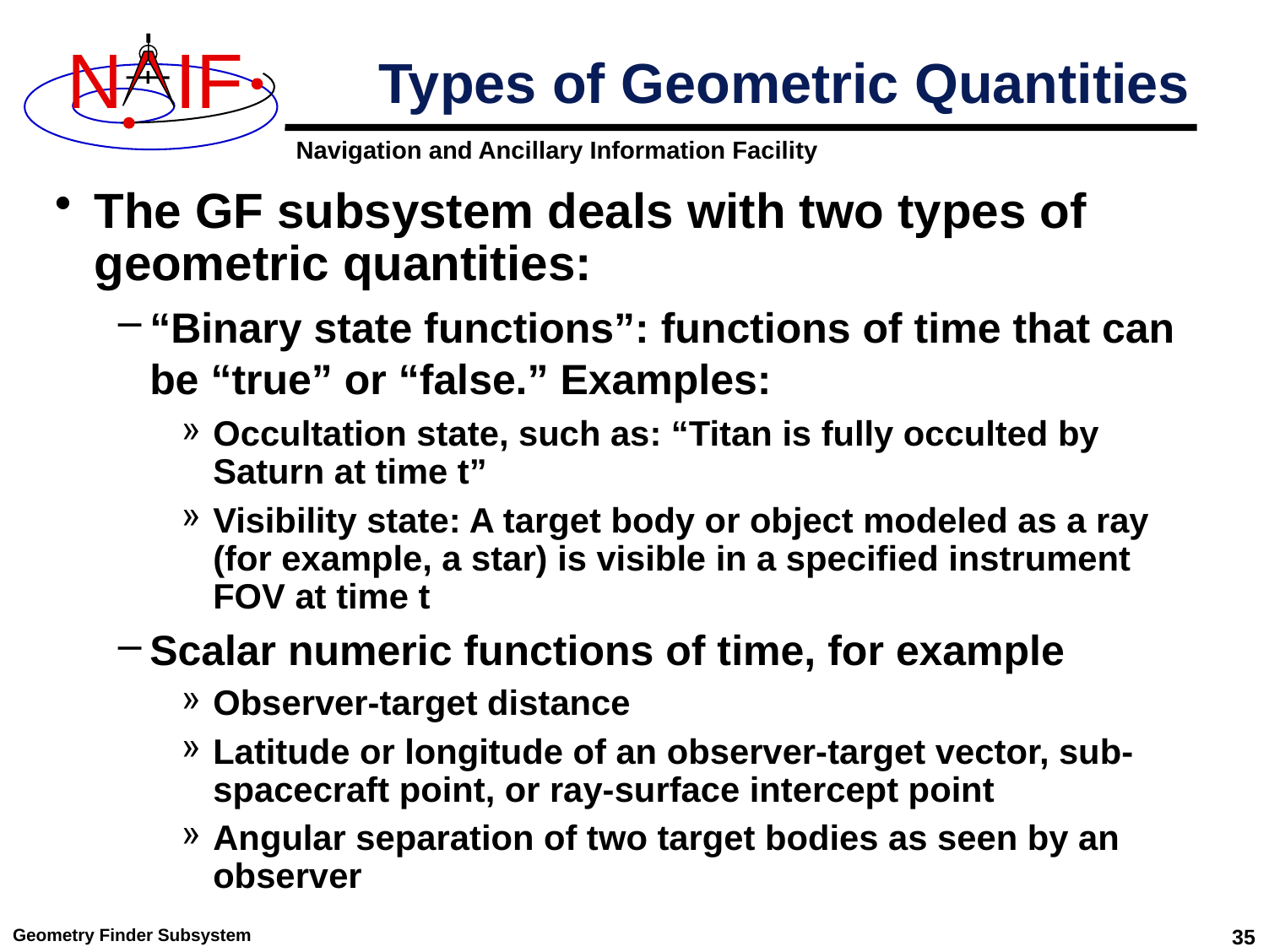

# Types of Geometric Quantities
The GF subsystem deals with two types of geometric quantities:
“Binary state functions”: functions of time that can be “true” or “false.” Examples:
Occultation state, such as: “Titan is fully occulted by Saturn at time t”
Visibility state: A target body or object modeled as a ray (for example, a star) is visible in a specified instrument FOV at time t
Scalar numeric functions of time, for example
Observer-target distance
Latitude or longitude of an observer-target vector, sub-spacecraft point, or ray-surface intercept point
Angular separation of two target bodies as seen by an observer
Geometry Finder Subsystem
35